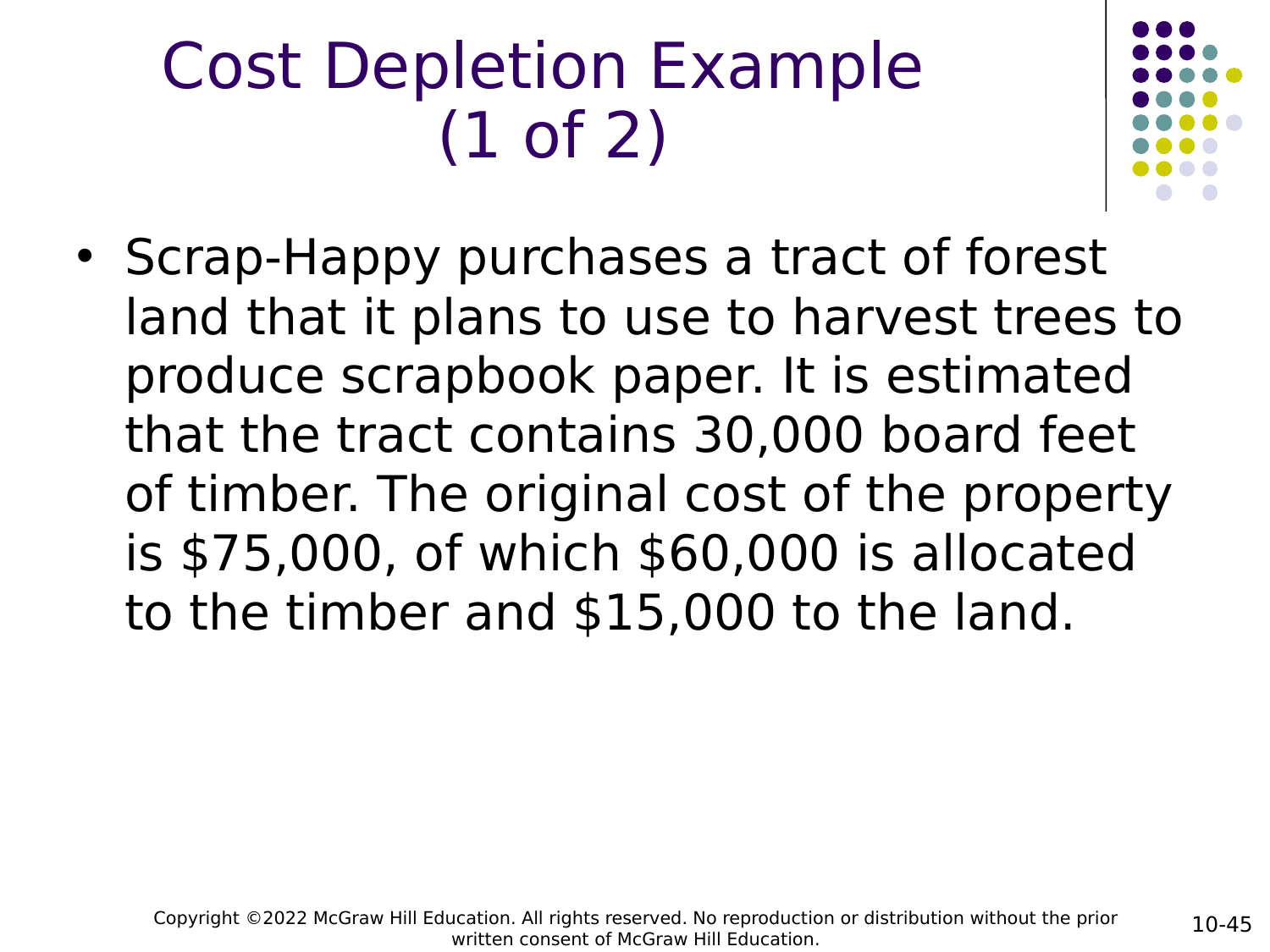

# Cost Depletion Example (1 of 2)
Scrap-Happy purchases a tract of forest land that it plans to use to harvest trees to produce scrapbook paper. It is estimated that the tract contains 30,000 board feet of timber. The original cost of the property is $75,000, of which $60,000 is allocated to the timber and $15,000 to the land.
10-45